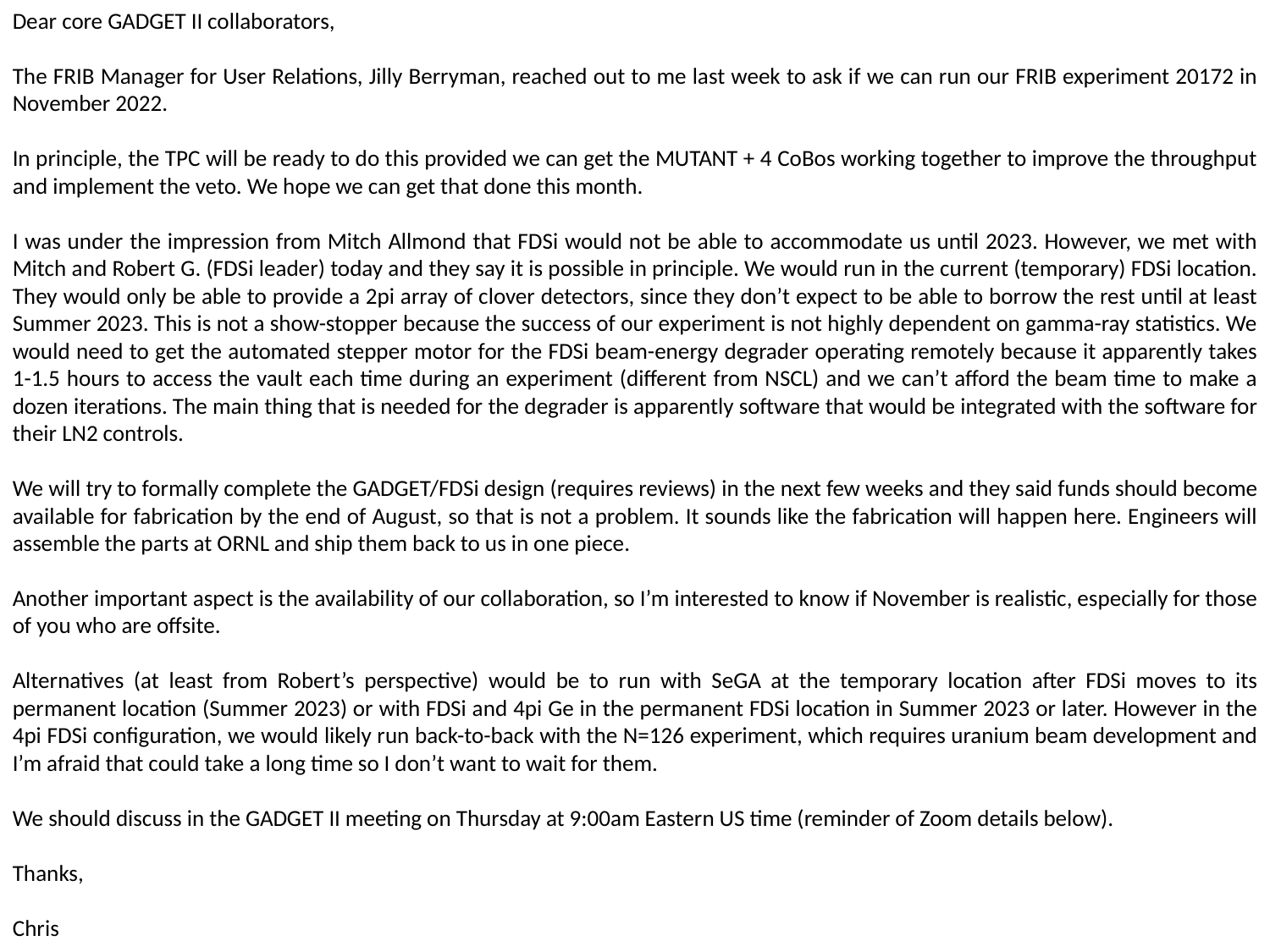

Dear core GADGET II collaborators,

The FRIB Manager for User Relations, Jilly Berryman, reached out to me last week to ask if we can run our FRIB experiment 20172 in November 2022.

In principle, the TPC will be ready to do this provided we can get the MUTANT + 4 CoBos working together to improve the throughput and implement the veto. We hope we can get that done this month.

I was under the impression from Mitch Allmond that FDSi would not be able to accommodate us until 2023. However, we met with Mitch and Robert G. (FDSi leader) today and they say it is possible in principle. We would run in the current (temporary) FDSi location. They would only be able to provide a 2pi array of clover detectors, since they don’t expect to be able to borrow the rest until at least Summer 2023. This is not a show-stopper because the success of our experiment is not highly dependent on gamma-ray statistics. We would need to get the automated stepper motor for the FDSi beam-energy degrader operating remotely because it apparently takes 1-1.5 hours to access the vault each time during an experiment (different from NSCL) and we can’t afford the beam time to make a dozen iterations. The main thing that is needed for the degrader is apparently software that would be integrated with the software for their LN2 controls.

We will try to formally complete the GADGET/FDSi design (requires reviews) in the next few weeks and they said funds should become available for fabrication by the end of August, so that is not a problem. It sounds like the fabrication will happen here. Engineers will assemble the parts at ORNL and ship them back to us in one piece.

Another important aspect is the availability of our collaboration, so I’m interested to know if November is realistic, especially for those of you who are offsite.

Alternatives (at least from Robert’s perspective) would be to run with SeGA at the temporary location after FDSi moves to its permanent location (Summer 2023) or with FDSi and 4pi Ge in the permanent FDSi location in Summer 2023 or later. However in the 4pi FDSi configuration, we would likely run back-to-back with the N=126 experiment, which requires uranium beam development and I’m afraid that could take a long time so I don’t want to wait for them.

We should discuss in the GADGET II meeting on Thursday at 9:00am Eastern US time (reminder of Zoom details below).

Thanks,

Chris

P.S. sorry for dumping so much information, but I wanted to document the details before I forget.